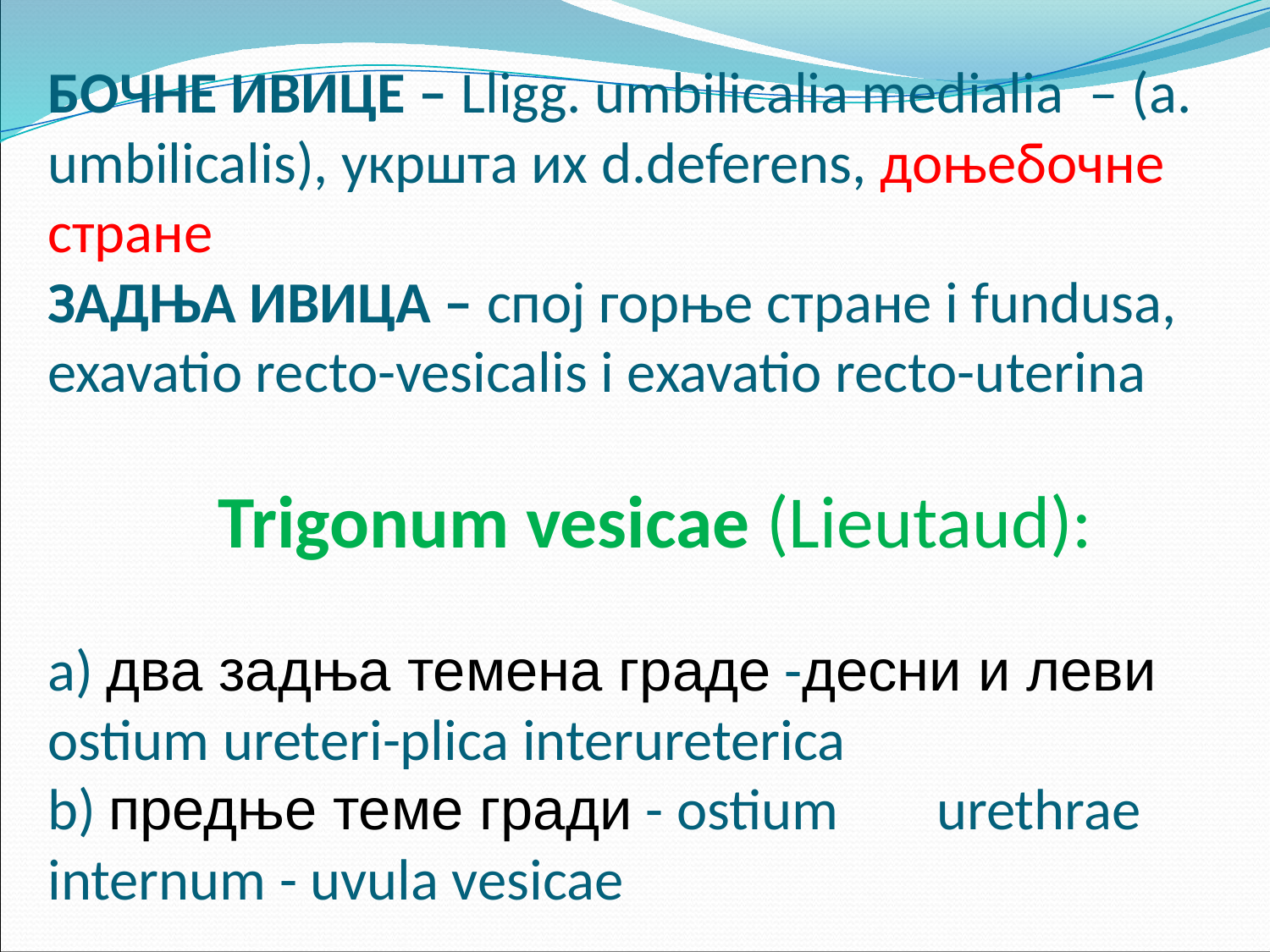

БОЧНЕ ИВИЦЕ – Lligg. umbilicalia medialia  – (a. umbilicalis), укршта их d.deferens, доњебочне стране
ЗАДЊА ИВИЦА – спој горње стране i fundusa, exavatio recto-vesicalis i exavatio recto-uterina
             Trigonum vesicae (Lieutaud):
a) два задња темена граде -десни и леви ostium ureteri-plica interureterica
b) предње темe гради - ostium 	urethrae internum - uvula vesicae